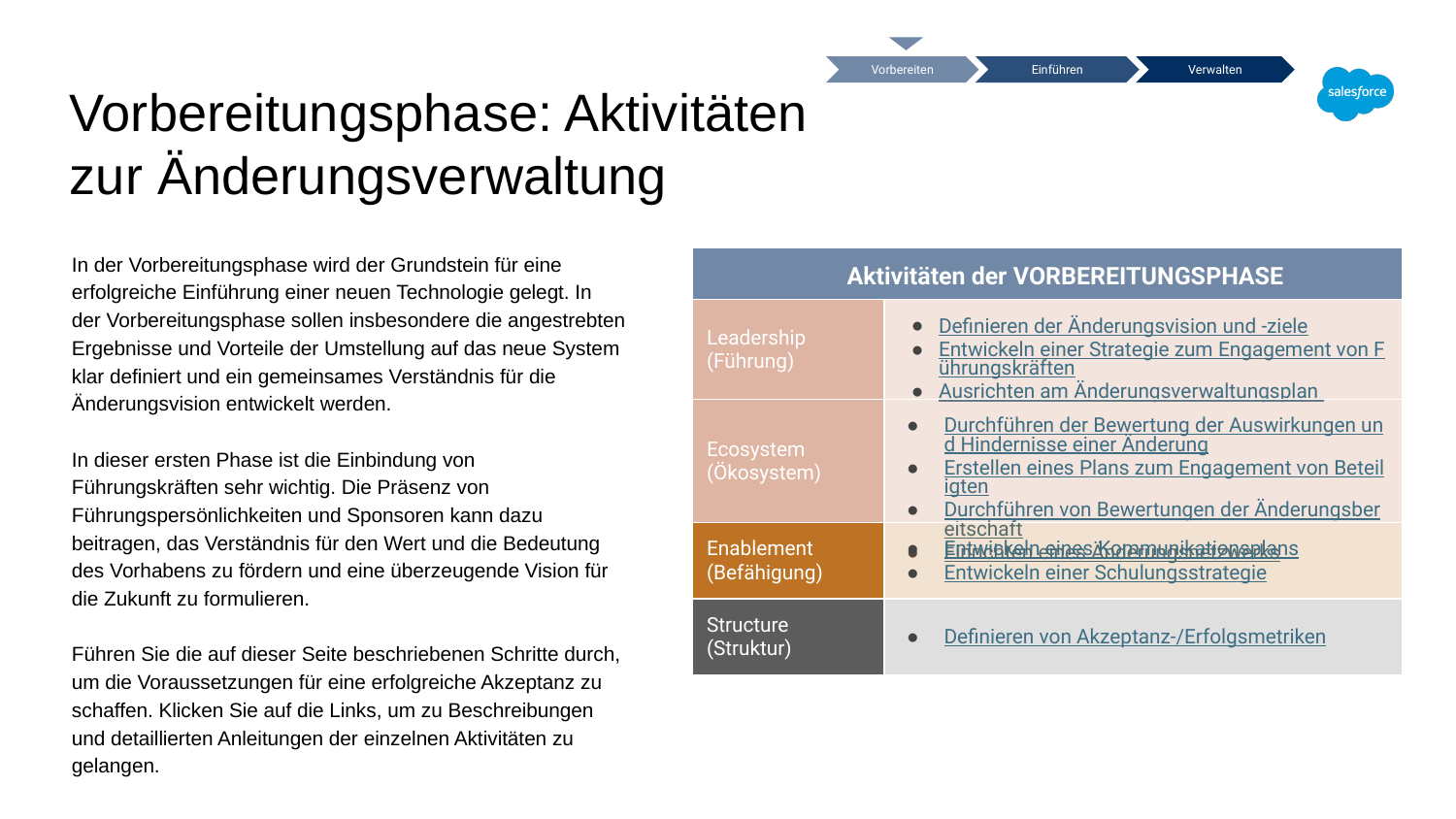

Vorbereiten
Einführen
Verwalten
Vorbereitungsphase: Aktivitäten zur Änderungsverwaltung
In der Vorbereitungsphase wird der Grundstein für eine erfolgreiche Einführung einer neuen Technologie gelegt. In der Vorbereitungsphase sollen insbesondere die angestrebten Ergebnisse und Vorteile der Umstellung auf das neue System klar definiert und ein gemeinsames Verständnis für die Änderungsvision entwickelt werden.

In dieser ersten Phase ist die Einbindung von Führungskräften sehr wichtig. Die Präsenz von Führungspersönlichkeiten und Sponsoren kann dazu beitragen, das Verständnis für den Wert und die Bedeutung des Vorhabens zu fördern und eine überzeugende Vision für die Zukunft zu formulieren.

Führen Sie die auf dieser Seite beschriebenen Schritte durch, um die Voraussetzungen für eine erfolgreiche Akzeptanz zu schaffen. Klicken Sie auf die Links, um zu Beschreibungen und detaillierten Anleitungen der einzelnen Aktivitäten zu gelangen.
| Aktivitäten der VORBEREITUNGSPHASE |  |
| --- | --- |
| Leadership (Führung) | Definieren der Änderungsvision und -ziele Entwickeln einer Strategie zum Engagement von Führungskräften Ausrichten am Änderungsverwaltungsplan |
| Ecosystem (Ökosystem) | Durchführen der Bewertung der Auswirkungen und Hindernisse einer Änderung Erstellen eines Plans zum Engagement von Beteiligten Durchführen von Bewertungen der Änderungsbereitschaft Einrichten eines Änderungsnetzwerks |
| Enablement (Befähigung) | Entwickeln eines Kommunikationsplans Entwickeln einer Schulungsstrategie |
| Structure (Struktur) | Definieren von Akzeptanz-/Erfolgsmetriken |